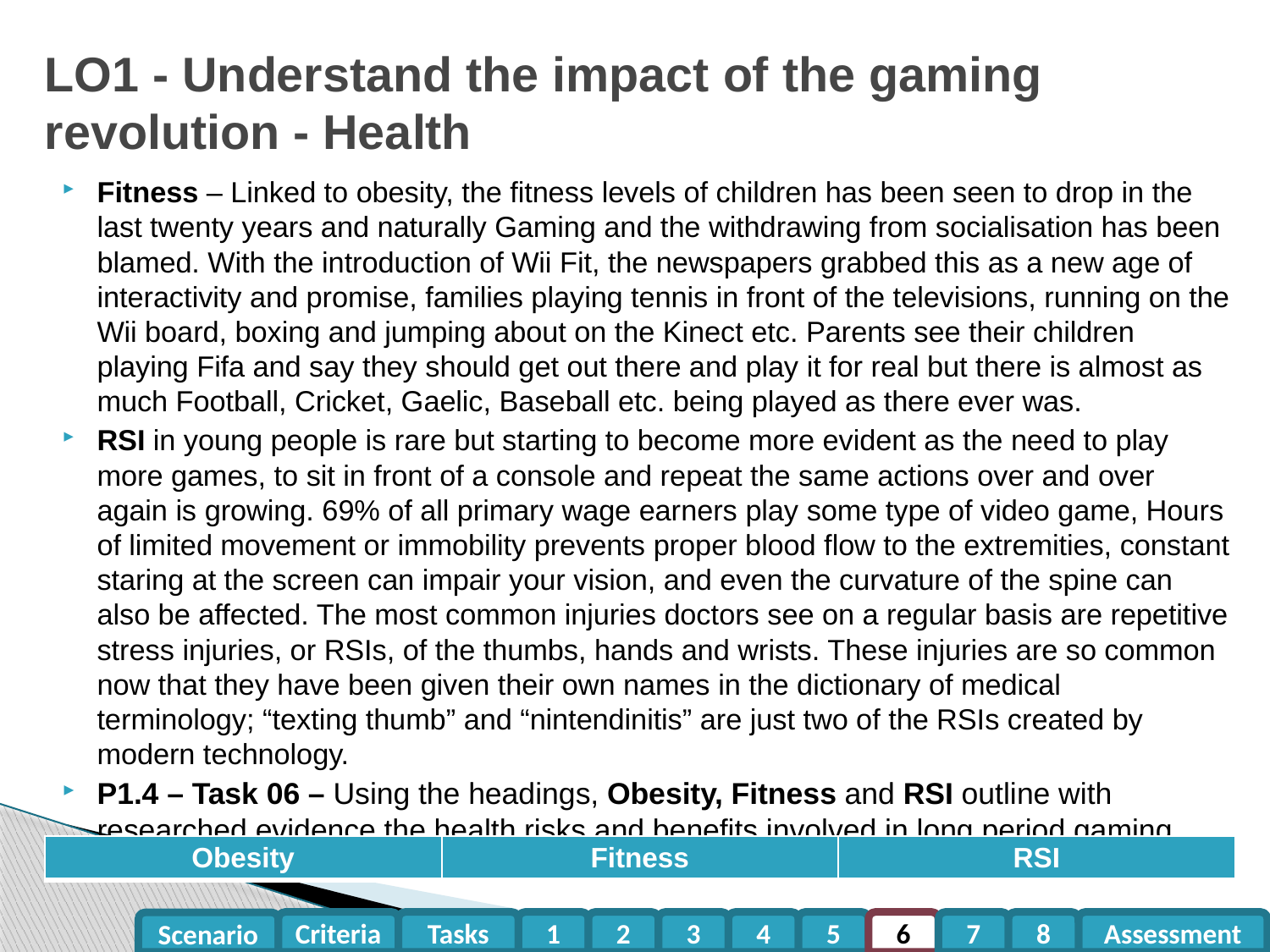

# LO1 - Understand the impact of the gaming revolution - Health
Fitness – Linked to obesity, the fitness levels of children has been seen to drop in the last twenty years and naturally Gaming and the withdrawing from socialisation has been blamed. With the introduction of Wii Fit, the newspapers grabbed this as a new age of interactivity and promise, families playing tennis in front of the televisions, running on the Wii board, boxing and jumping about on the Kinect etc. Parents see their children playing Fifa and say they should get out there and play it for real but there is almost as much Football, Cricket, Gaelic, Baseball etc. being played as there ever was.
RSI in young people is rare but starting to become more evident as the need to play more games, to sit in front of a console and repeat the same actions over and over again is growing. 69% of all primary wage earners play some type of video game, Hours of limited movement or immobility prevents proper blood flow to the extremities, constant staring at the screen can impair your vision, and even the curvature of the spine can also be affected. The most common injuries doctors see on a regular basis are repetitive stress injuries, or RSIs, of the thumbs, hands and wrists. These injuries are so common now that they have been given their own names in the dictionary of medical terminology; “texting thumb” and “nintendinitis” are just two of the RSIs created by modern technology.
P1.4 – Task 06 – Using the headings, Obesity, Fitness and RSI outline with researched evidence the health risks and benefits involved in long period gaming.

| Obesity | Fitness | RSI |
| --- | --- | --- |
Criteria
Tasks
1
2
3
4
5
6
7
8
Assessment
Scenario